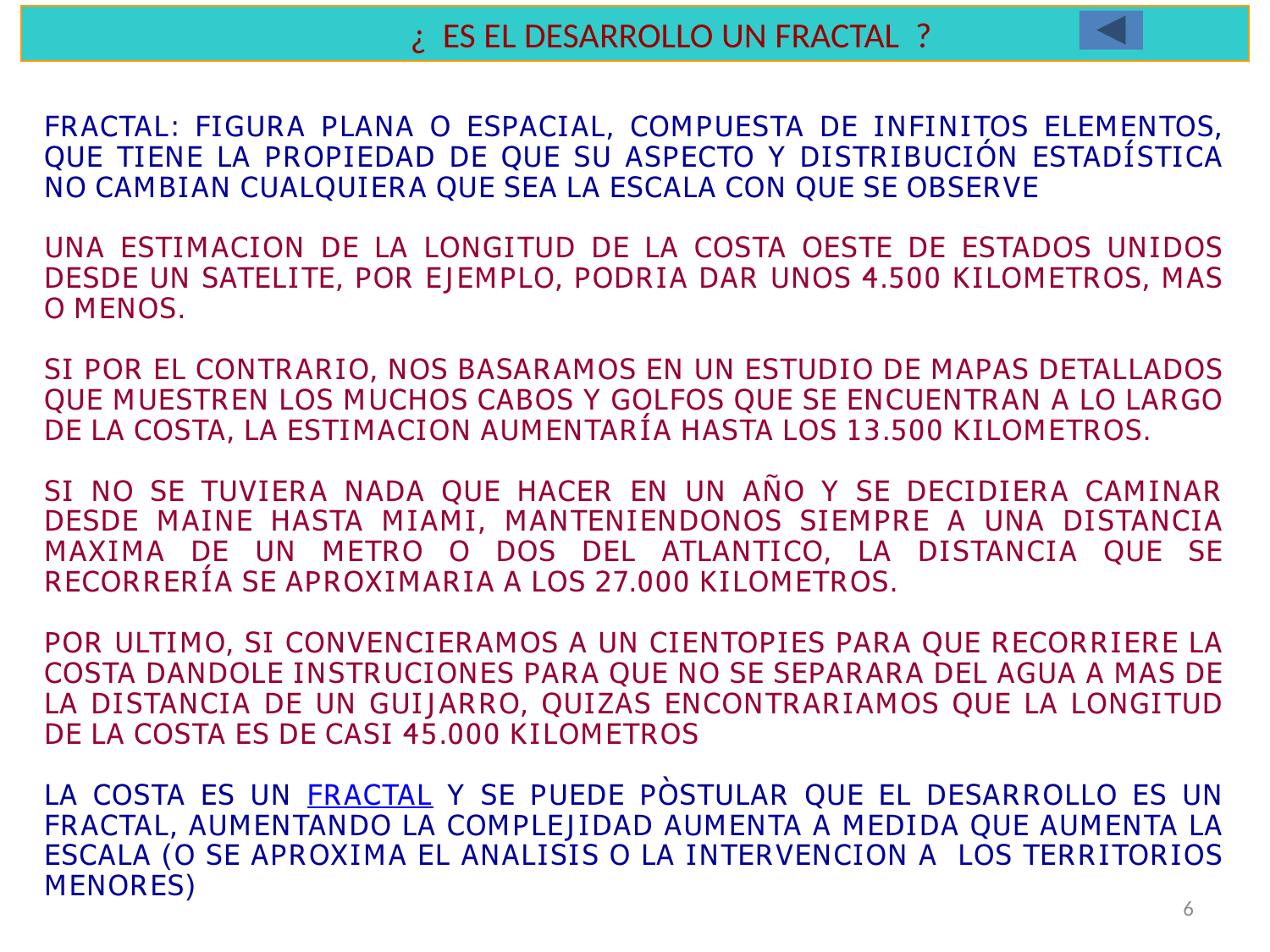

¿  ES EL DESARROLLO UN FRACTAL  ?

FRACTAL: FIGURA PLANA O ESPACIAL, COMPUESTA DE INFINITOS ELEMENTOS, QUE TIENE LA PROPIEDAD DE QUE SU ASPECTO Y DISTRIBUCIÓN ESTADÍSTICA NO CAMBIAN CUALQUIERA QUE SEA LA ESCALA CON QUE SE OBSERVE

UNA ESTIMACION DE LA LONGITUD DE LA COSTA OESTE DE ESTADOS UNIDOS DESDE UN SATELITE, POR EJEMPLO, PODRIA DAR UNOS 4.500 KILOMETROS, MAS O MENOS.

SI POR EL CONTRARIO, NOS BASARAMOS EN UN ESTUDIO DE MAPAS DETALLADOS QUE MUESTREN LOS MUCHOS CABOS Y GOLFOS QUE SE ENCUENTRAN A LO LARGO DE LA COSTA, LA ESTIMACION AUMENTARÍA HASTA LOS 13.500 KILOMETROS.

SI NO SE TUVIERA NADA QUE HACER EN UN AÑO Y SE DECIDIERA CAMINAR DESDE MAINE HASTA MIAMI, MANTENIENDONOS SIEMPRE A UNA DISTANCIA MAXIMA DE UN METRO O DOS DEL ATLANTICO, LA DISTANCIA QUE SE RECORRERÍA SE APROXIMARIA A LOS 27.000 KILOMETROS.

POR ULTIMO, SI CONVENCIERAMOS A UN CIENTOPIES PARA QUE RECORRIERE LA COSTA DANDOLE INSTRUCIONES PARA QUE NO SE SEPARARA DEL AGUA A MAS DE LA DISTANCIA DE UN GUIJARRO, QUIZAS ENCONTRARIAMOS QUE LA LONGITUD DE LA COSTA ES DE CASI 45.000 KILOMETROS

LA COSTA ES UN FRACTAL Y SE PUEDE PÒSTULAR QUE EL DESARROLLO ES UN FRACTAL, AUMENTANDO LA COMPLEJIDAD AUMENTA A MEDIDA QUE AUMENTA LA ESCALA (O SE APROXIMA EL ANALISIS O LA INTERVENCION A  LOS TERRITORIOS MENORES)

6